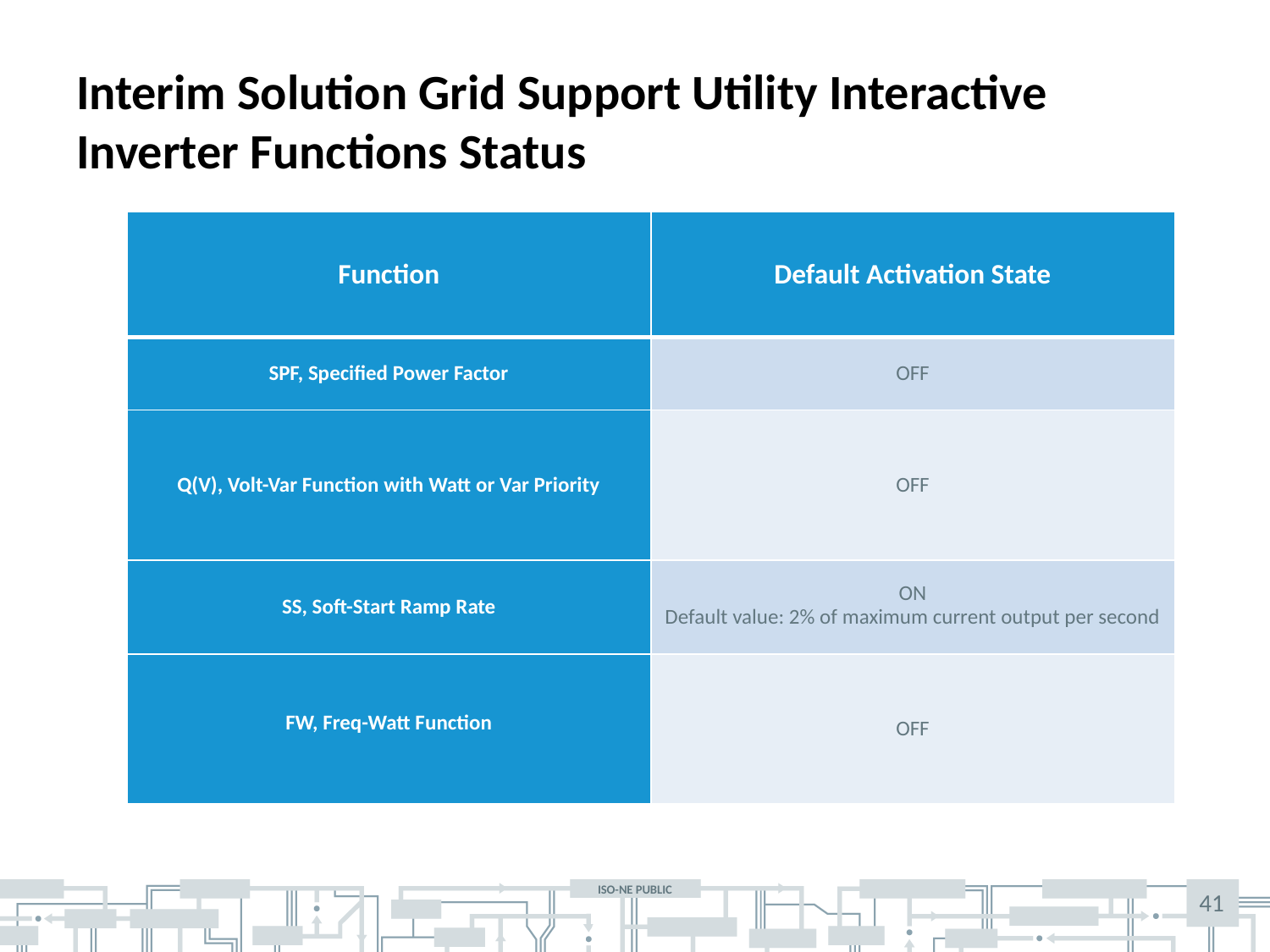

# Interim Solution Grid Support Utility Interactive Inverter Functions Status
| Function | Default Activation State |
| --- | --- |
| SPF, Specified Power Factor | OFF |
| Q(V), Volt-Var Function with Watt or Var Priority | OFF |
| SS, Soft-Start Ramp Rate | ON Default value: 2% of maximum current output per second |
| FW, Freq-Watt Function | OFF |

41